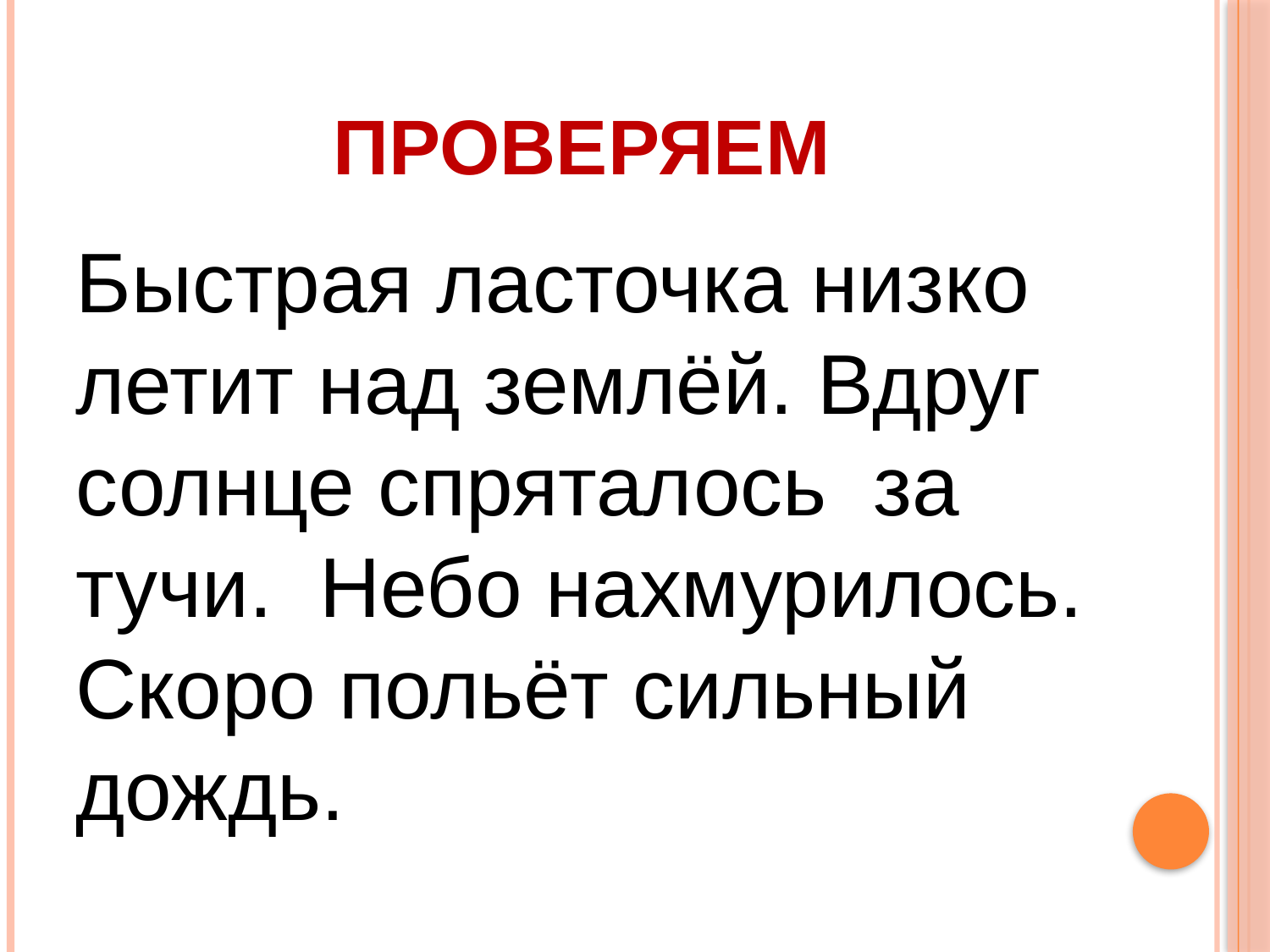

# Проверяем
Быстрая ласточка низко летит над землёй. Вдруг солнце спряталось  за тучи.  Небо нахмурилось. Скоро польёт сильный дождь.